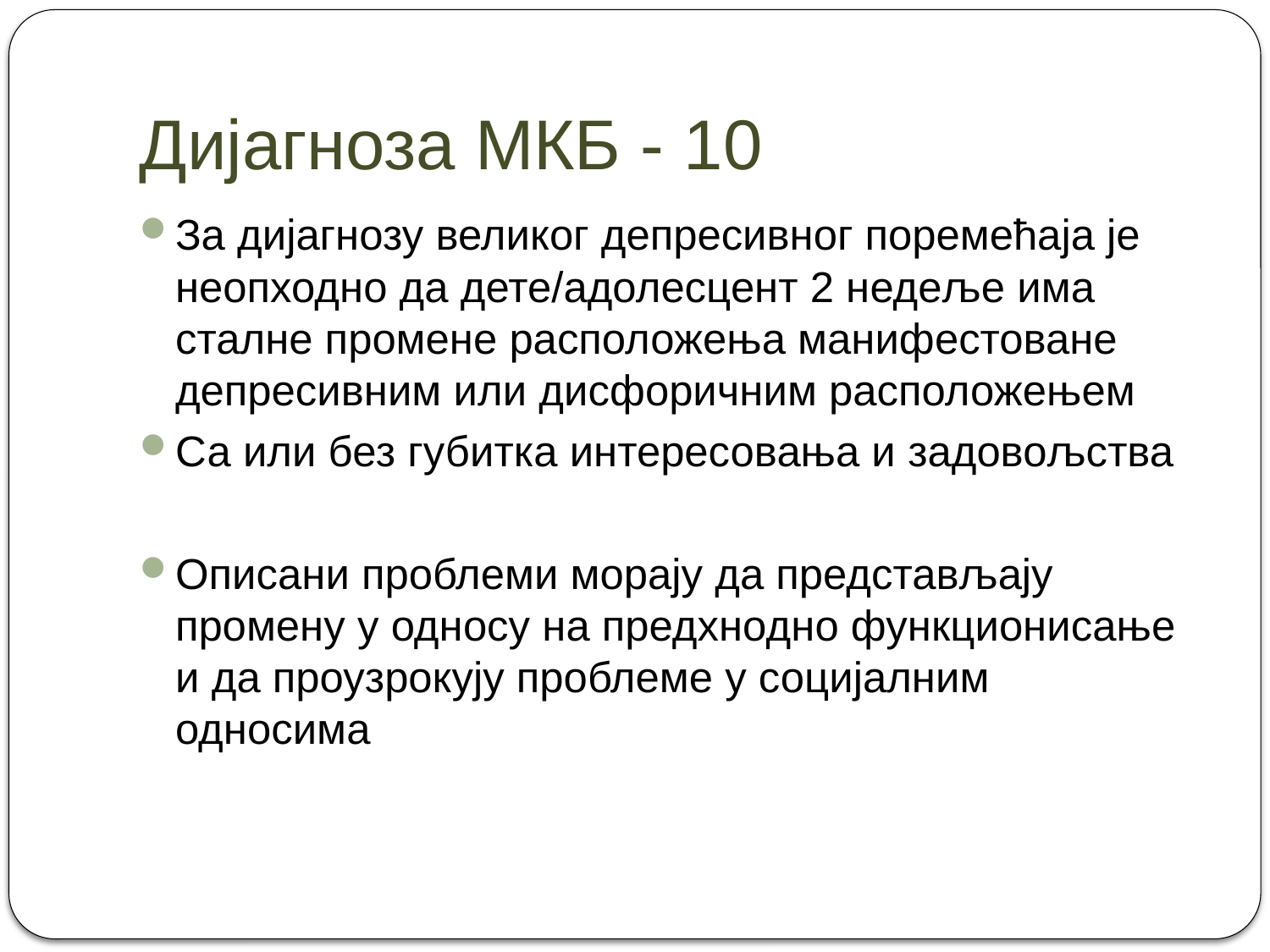

# Дијагноза МКБ - 10
За дијагнозу великог депресивног поремећаја је неопходно да дете/адолесцент 2 недеље има сталне промене расположења манифестоване депресивним или дисфоричним расположењем
Са или без губитка интересовања и задовољства

Описани проблеми морају да представљају промену у односу на предхнодно функционисање и да проузрокују проблеме у социјалним односима